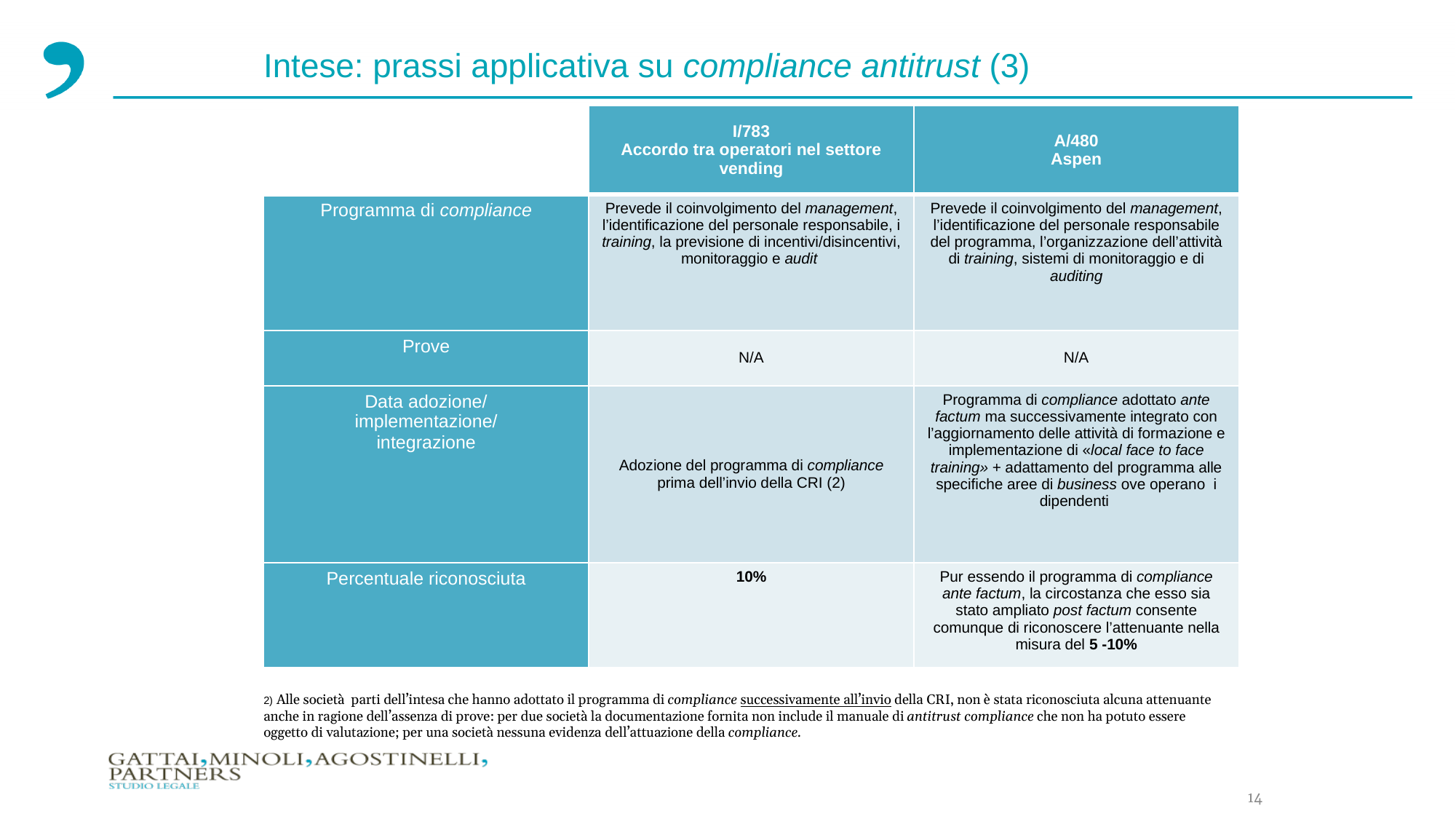

Intese: prassi applicativa su compliance antitrust (3)
|  | I/783 Accordo tra operatori nel settore vending | A/480 Aspen |
| --- | --- | --- |
| Programma di compliance | Prevede il coinvolgimento del management, l’identificazione del personale responsabile, i training, la previsione di incentivi/disincentivi, monitoraggio e audit | Prevede il coinvolgimento del management, l’identificazione del personale responsabile del programma, l’organizzazione dell’attività di training, sistemi di monitoraggio e di auditing |
| Prove | N/A | N/A |
| Data adozione/ implementazione/ integrazione | Adozione del programma di compliance prima dell’invio della CRI (2) | Programma di compliance adottato ante factum ma successivamente integrato con l’aggiornamento delle attività di formazione e implementazione di «local face to face training» + adattamento del programma alle specifiche aree di business ove operano  i dipendenti |
| Percentuale riconosciuta | 10% | Pur essendo il programma di compliance ante factum, la circostanza che esso sia stato ampliato post factum consente comunque di riconoscere l’attenuante nella misura del 5 -10% |
2) Alle società  parti dell’intesa che hanno adottato il programma di compliance successivamente all’invio della CRI, non è stata riconosciuta alcuna attenuante anche in ragione dell’assenza di prove: per due società la documentazione fornita non include il manuale di antitrust compliance che non ha potuto essere oggetto di valutazione; per una società nessuna evidenza dell’attuazione della compliance.
14